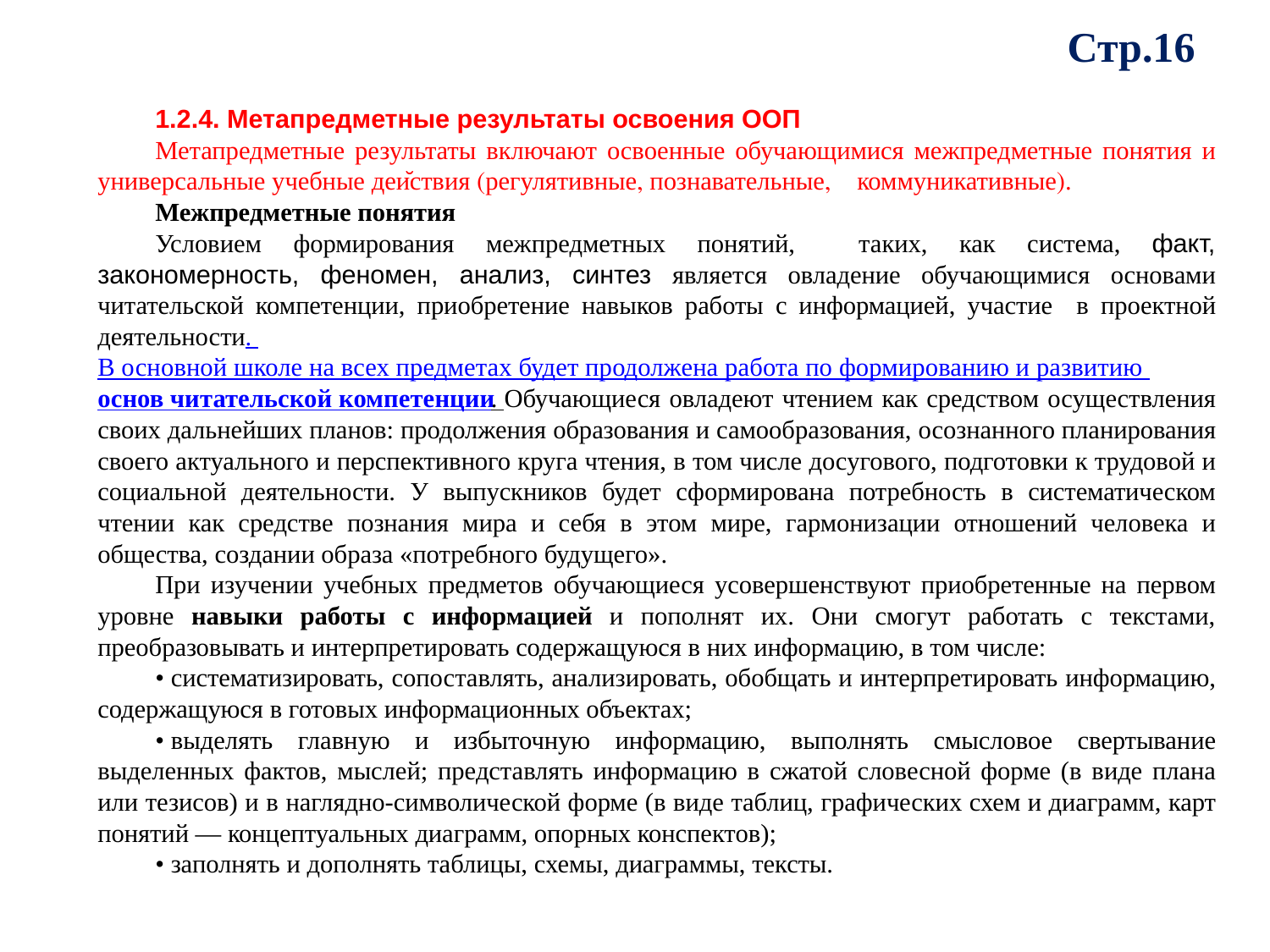

# Стр.16

1.2.4. Метапредметные результаты освоения ООП
Метапредметные результаты включают освоенные обучающимися межпредметные понятия и универсальные учебные действия (регулятивные, познавательные,	коммуникативные).
Межпредметные понятия
Условием формирования межпредметных понятий,  таких, как система, факт, закономерность, феномен, анализ, синтез является овладение обучающимися основами читательской компетенции, приобретение навыков работы с информацией, участие  в проектной деятельности. В основной школе на всех предметах будет продолжена работа по формированию и развитию основ читательской компетенции. Обучающиеся овладеют чтением как средством осуществления своих дальнейших планов: продолжения образования и самообразования, осознанного планирования своего актуального и перспективного круга чтения, в том числе досугового, подготовки к трудовой и социальной деятельности. У выпускников будет сформирована потребность в систематическом чтении как средстве познания мира и себя в этом мире, гармонизации отношений человека и общества, создании образа «потребного будущего».
При изучении учебных предметов обучающиеся усовершенствуют приобретенные на первом уровне навыки работы с информацией и пополнят их. Они смогут работать с текстами, преобразовывать и интерпретировать содержащуюся в них информацию, в том числе:
• систематизировать, сопоставлять, анализировать, обобщать и интерпретировать информацию, содержащуюся в готовых информационных объектах;
• выделять главную и избыточную информацию, выполнять смысловое свертывание выделенных фактов, мыслей; представлять информацию в сжатой словесной форме (в виде плана или тезисов) и в наглядно-символической форме (в виде таблиц, графических схем и диаграмм, карт понятий — концептуальных диаграмм, опорных конспектов);
• заполнять и дополнять таблицы, схемы, диаграммы, тексты.